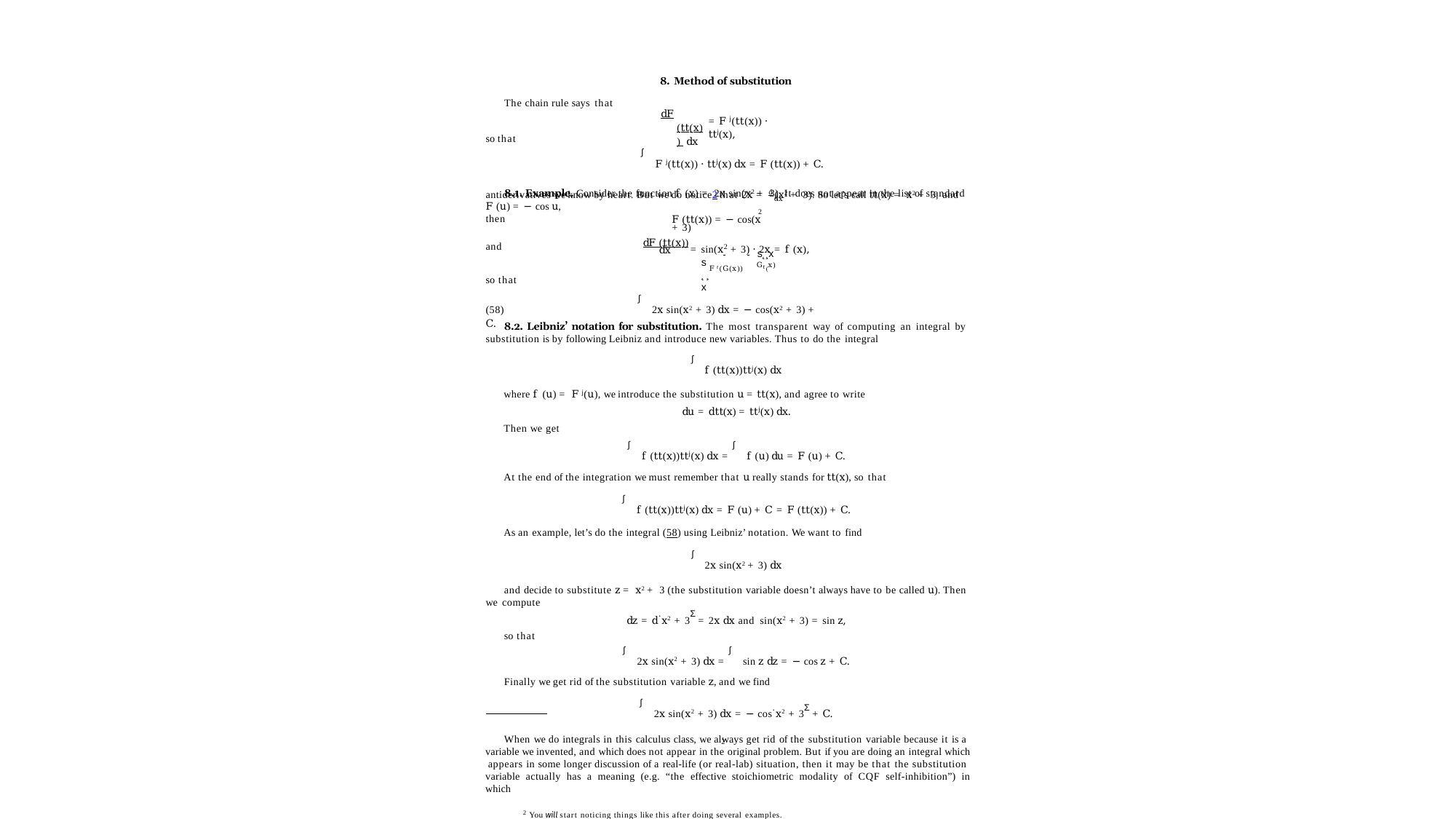

8. Method of substitution

The chain rule says that
dF (tt(x))  dx
= F j(tt(x)) · ttj(x),
so that
∫ F j(tt(x)) · ttj(x) dx = F (tt(x)) + C.
8.1. Example. Consider the function f (x) = 2x sin(x2 + 3). It does not appear in the list of standard
antiderivatives we know by heart. But we do notice2 that 2x = d (x2 + 3). So let’s call tt(x) = x2 + 3, and
dx
F (u) = − cos u, then
and
2
F (tt(x)) = − cos(x + 3)
dF (tt(x))
dx
s	˛¸	x
2
= sin(x + 3) · 2x = f (x),
s˛¸x
t (
G x)
F t (G(x))
so that
(58)	∫ 2x sin(x2 + 3) dx = − cos(x2 + 3) + C.
8.2. Leibniz’ notation for substitution. The most transparent way of computing an integral by  substitution is by following Leibniz and introduce new variables. Thus to do the integral
∫ f (tt(x))ttj(x) dx
where f (u) = F j(u), we introduce the substitution u = tt(x), and agree to write
du = dtt(x) = ttj(x) dx.
Then we get
∫ f (tt(x))ttj(x) dx = ∫ f (u) du = F (u) + C.
At the end of the integration we must remember that u really stands for tt(x), so that

∫ f (tt(x))ttj(x) dx = F (u) + C = F (tt(x)) + C.
As an example, let’s do the integral (58) using Leibniz’ notation. We want to find

∫ 2x sin(x2 + 3) dx
and decide to substitute z = x2 + 3 (the substitution variable doesn’t always have to be called u). Then we  compute
dz = d.x2 + 3Σ = 2x dx and sin(x2 + 3) = sin z,
so that
∫ 2x sin(x2 + 3) dx = ∫ sin z dz = − cos z + C.
Finally we get rid of the substitution variable z, and we find
∫ 2x sin(x2 + 3) dx = − cos.x2 + 3Σ + C.
When we do integrals in this calculus class, we always get rid of the substitution variable because it is a  variable we invented, and which does not appear in the original problem. But if you are doing an integral which  appears in some longer discussion of a real-life (or real-lab) situation, then it may be that the substitution  variable actually has a meaning (e.g. “the effective stoichiometric modality of CQF self-inhibition”) in which

2 You will start noticing things like this after doing several examples.

2